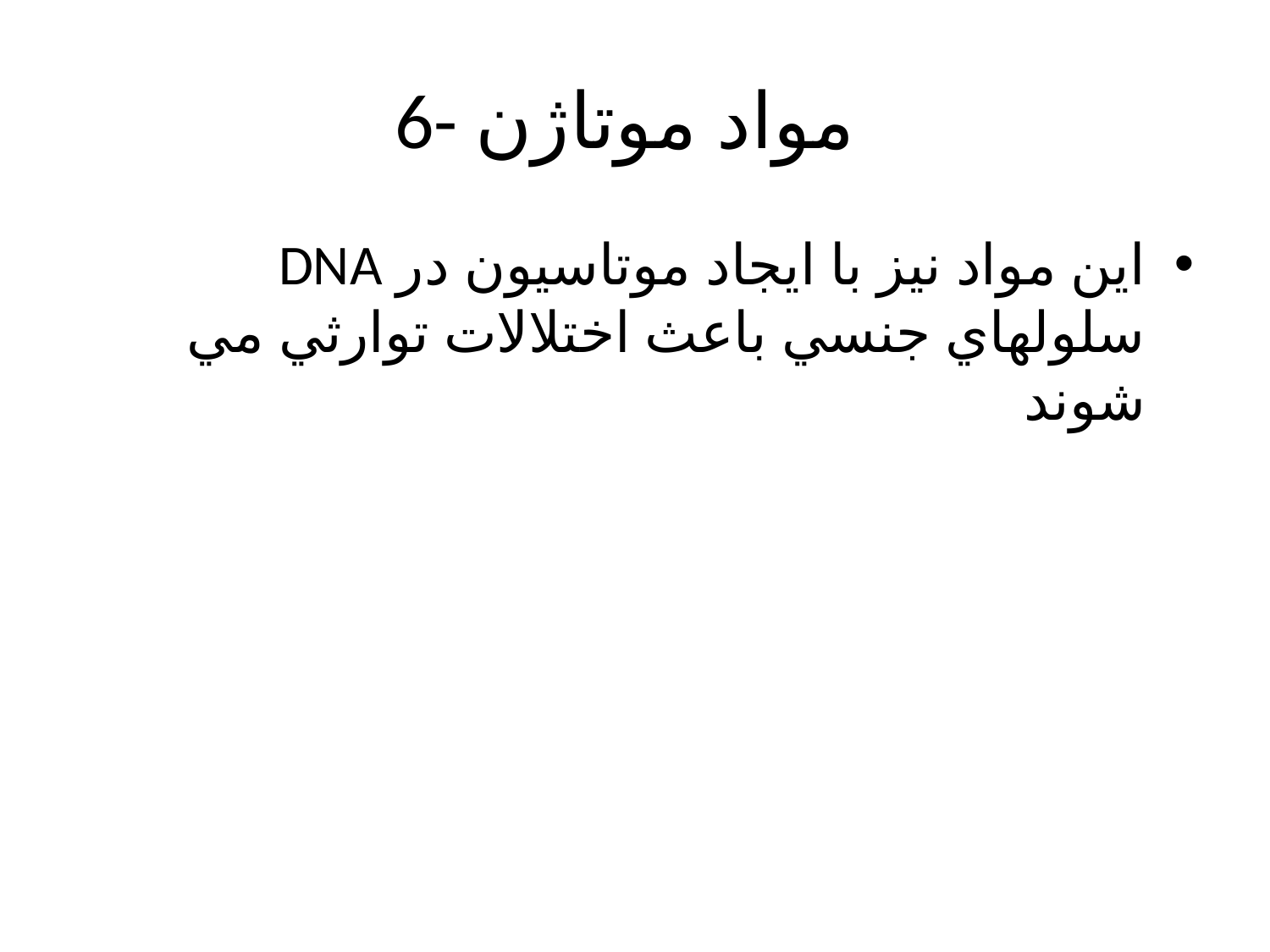

# 6- مواد موتاژن
اين مواد نيز با ايجاد موتاسيون در DNA سلولهاي جنسي باعث اختلالات توارثي مي شوند